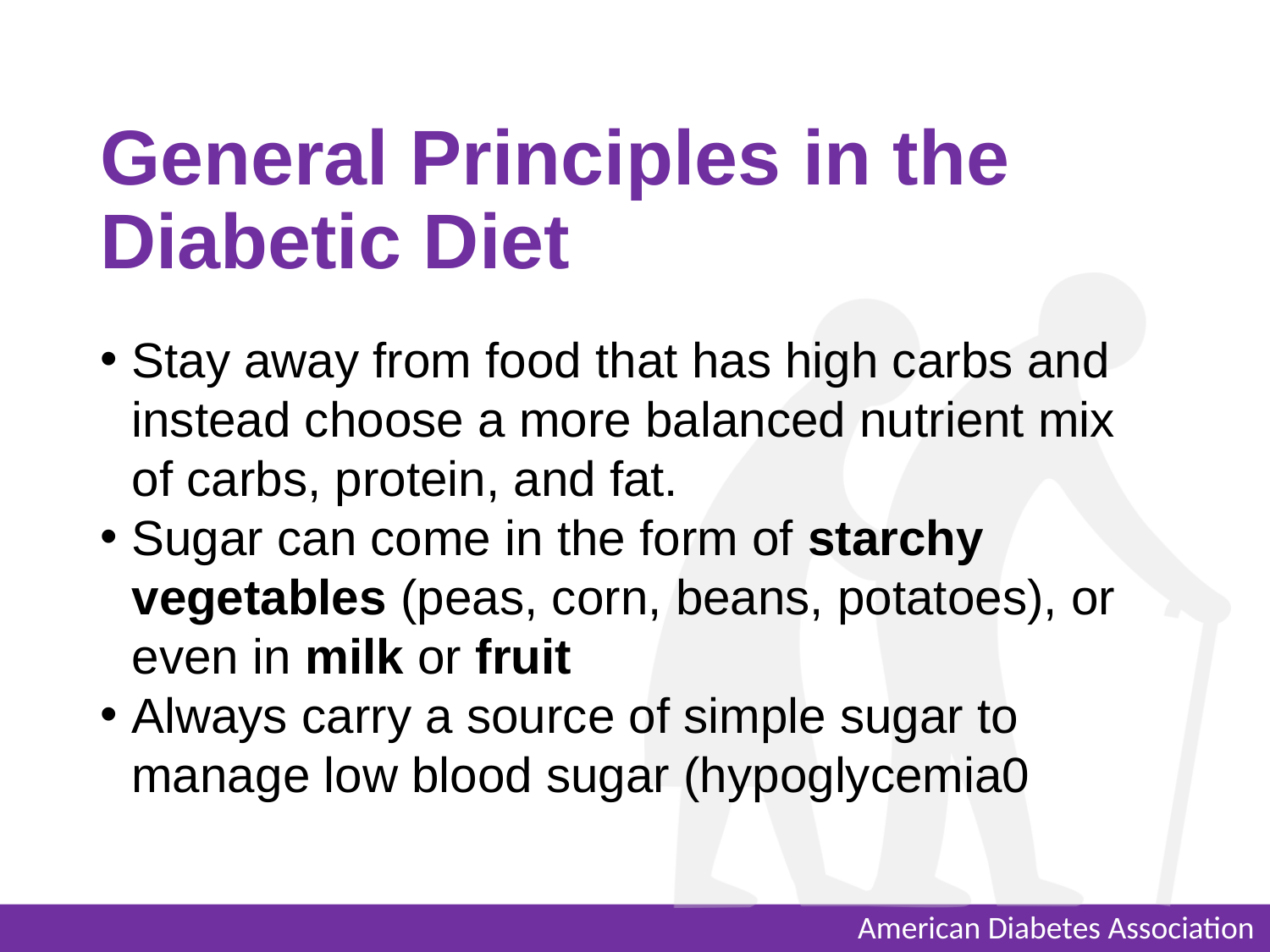

# General Principles in the Diabetic Diet
Stay away from food that has high carbs and instead choose a more balanced nutrient mix of carbs, protein, and fat.
Sugar can come in the form of starchy vegetables (peas, corn, beans, potatoes), or even in milk or fruit
Always carry a source of simple sugar to manage low blood sugar (hypoglycemia0
American Diabetes Association